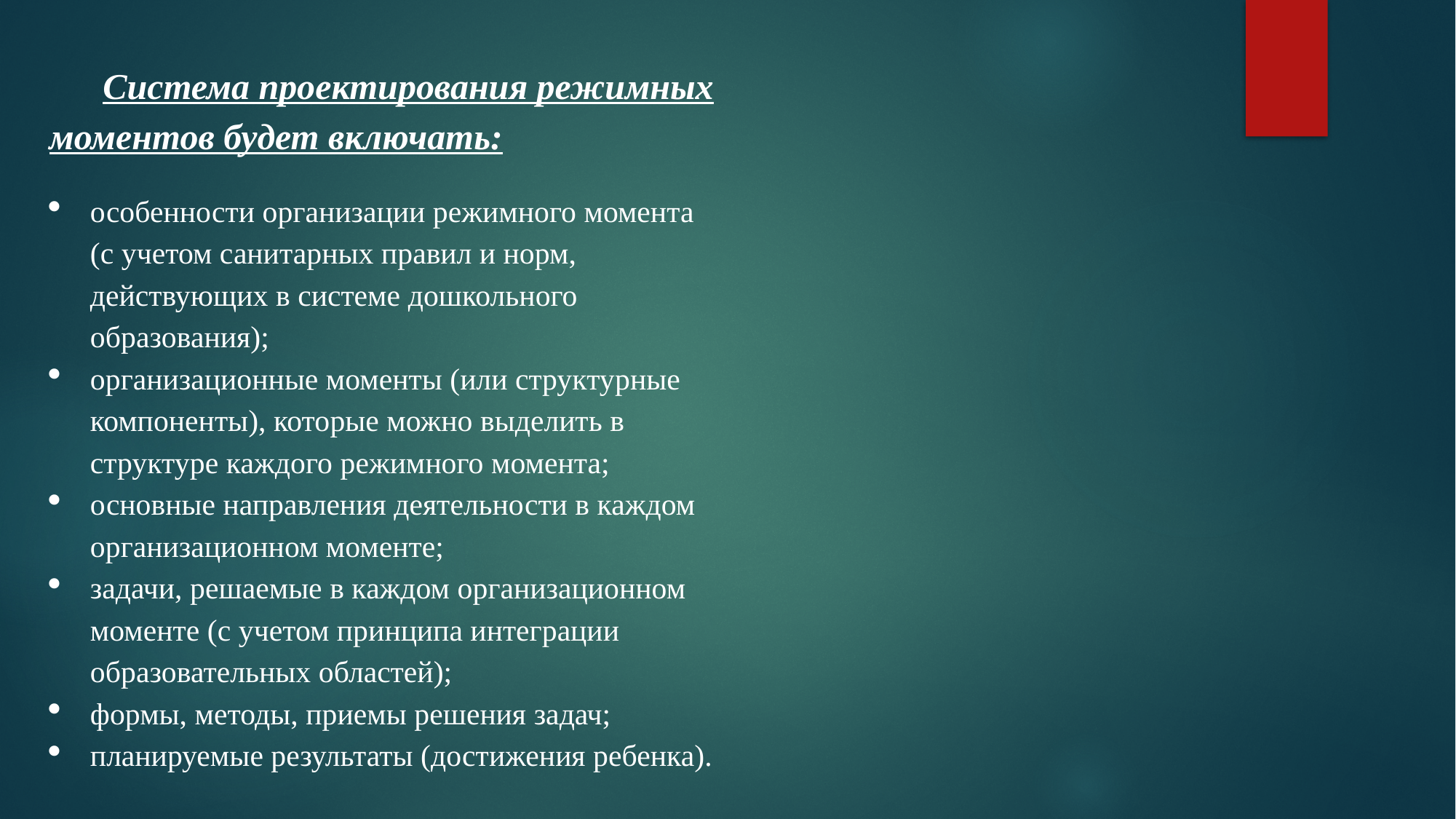

Система проектирования режимных моментов будет включать:

особенности организации режимного момента (с учетом санитарных правил и норм, действующих в системе дошкольного образования);
организационные моменты (или структурные компоненты), которые можно выделить в структуре каждого режимного момента;
основные направления деятельности в каждом организационном моменте;
задачи, решаемые в каждом организационном моменте (с учетом принципа интеграции образовательных областей);
формы, методы, приемы решения задач;
планируемые результаты (достижения ребенка).